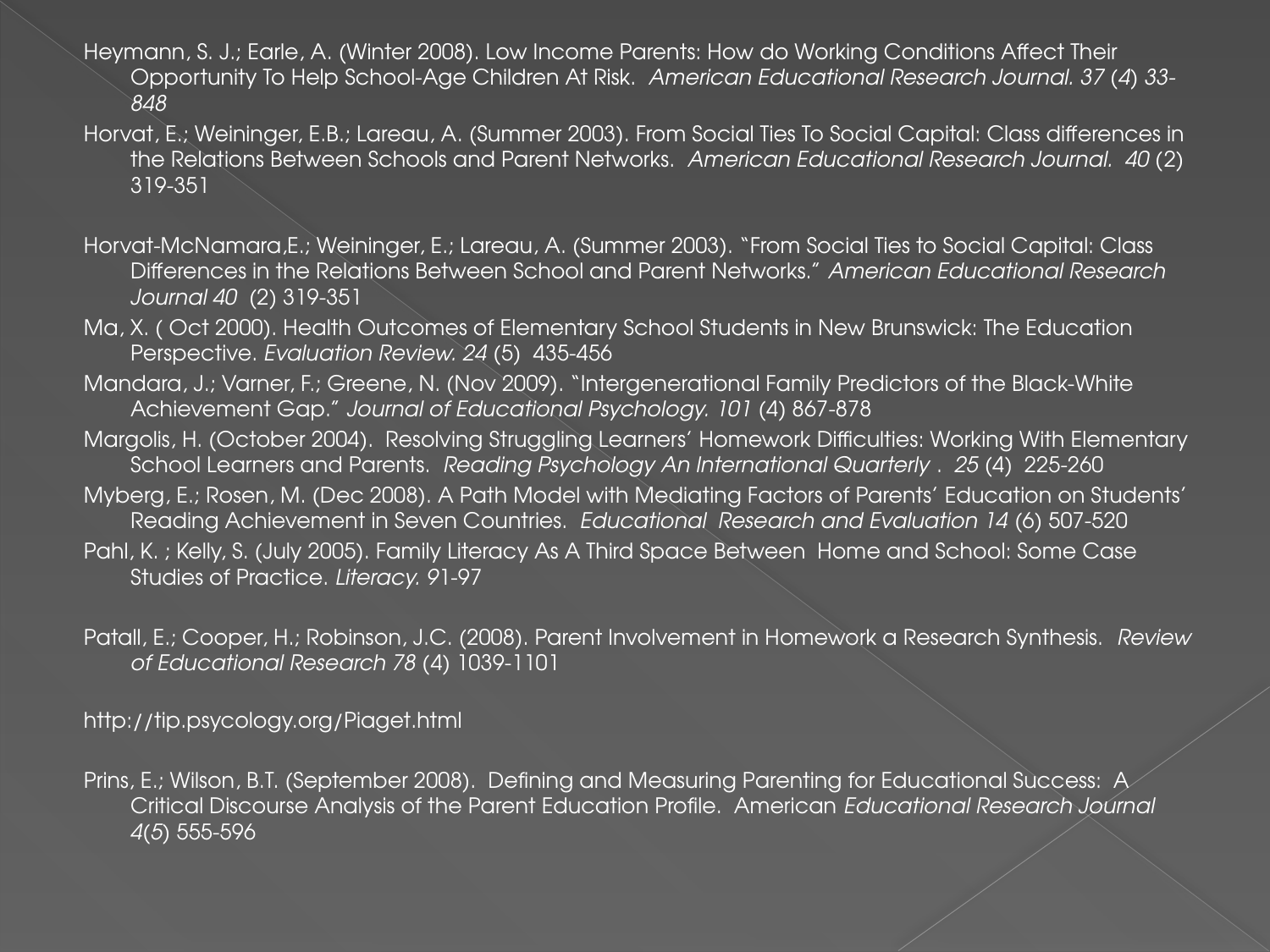

Heymann, S. J.; Earle, A. (Winter 2008). Low Income Parents: How do Working Conditions Affect Their Opportunity To Help School-Age Children At Risk.  American Educational Research Journal. 37 (4) 33-848
Horvat, E.; Weininger, E.B.; Lareau, A. (Summer 2003). From Social Ties To Social Capital: Class differences in the Relations Between Schools and Parent Networks.  American Educational Research Journal.  40 (2) 319-351

Horvat-McNamara,E.; Weininger, E.; Lareau, A. (Summer 2003). “From Social Ties to Social Capital: Class Differences in the Relations Between School and Parent Networks.” American Educational Research Journal 40  (2) 319-351
Ma, X. ( Oct 2000). Health Outcomes of Elementary School Students in New Brunswick: The Education Perspective. Evaluation Review. 24 (5)  435-456
Mandara, J.; Varner, F.; Greene, N. (Nov 2009). “Intergenerational Family Predictors of the Black-White Achievement Gap.” Journal of Educational Psychology. 101 (4) 867-878
Margolis, H. (October 2004).  Resolving Struggling Learners’ Homework Difficulties: Working With Elementary School Learners and Parents.  Reading Psychology An International Quarterly .  25 (4)  225-260
Myberg, E.; Rosen, M. (Dec 2008). A Path Model with Mediating Factors of Parents’ Education on Students’ Reading Achievement in Seven Countries.  Educational  Research and Evaluation 14 (6) 507-520
Pahl, K. ; Kelly, S. (July 2005). Family Literacy As A Third Space Between  Home and School: Some Case Studies of Practice. Literacy. 91-97

Patall, E.; Cooper, H.; Robinson, J.C. (2008). Parent Involvement in Homework a Research Synthesis.  Review of Educational Research 78 (4) 1039-1101

http://tip.psycology.org/Piaget.html

Prins, E.; Wilson, B.T. (September 2008).  Defining and Measuring Parenting for Educational Success:  A Critical Discourse Analysis of the Parent Education Profile.  American Educational Research Journal 4(5) 555-596